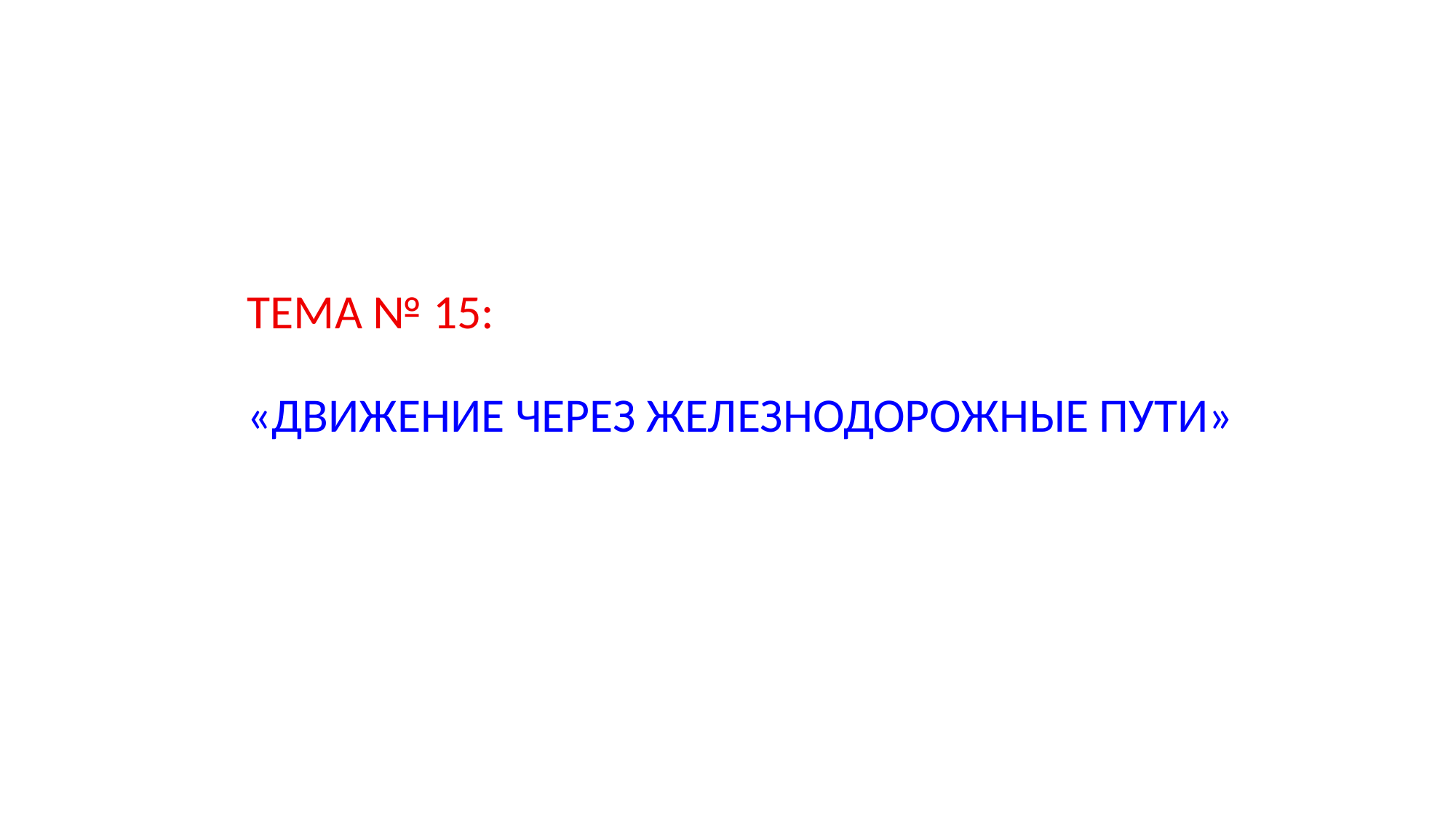

# ТЕМА № 15: «ДВИЖЕНИЕ ЧЕРЕЗ ЖЕЛЕЗНОДОРОЖНЫЕ ПУТИ»